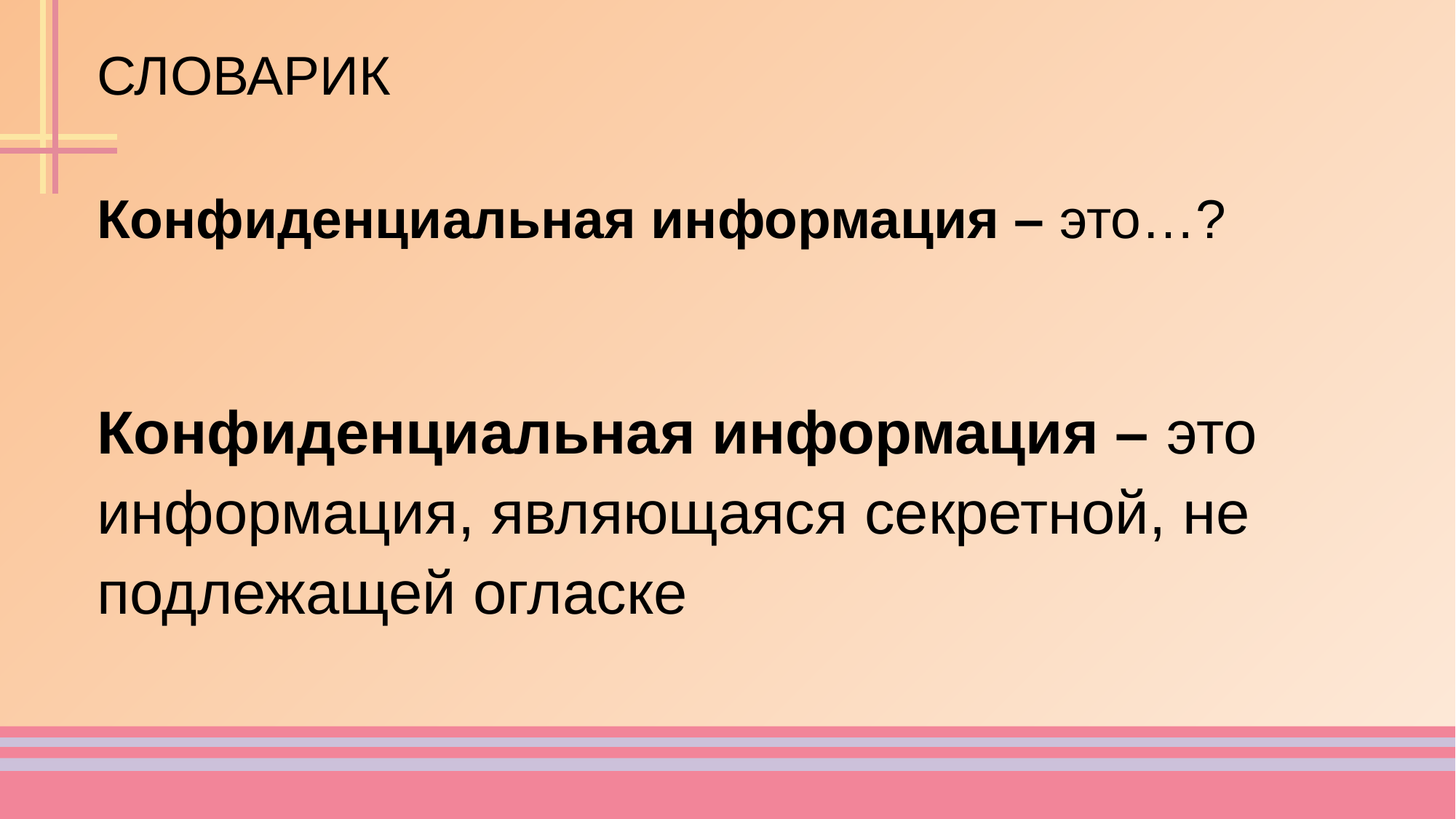

# СЛОВАРИК
Конфиденциальная информация – это…?

Конфиденциальная информация – это информация, являющаяся секретной, не подлежащей огласке
19